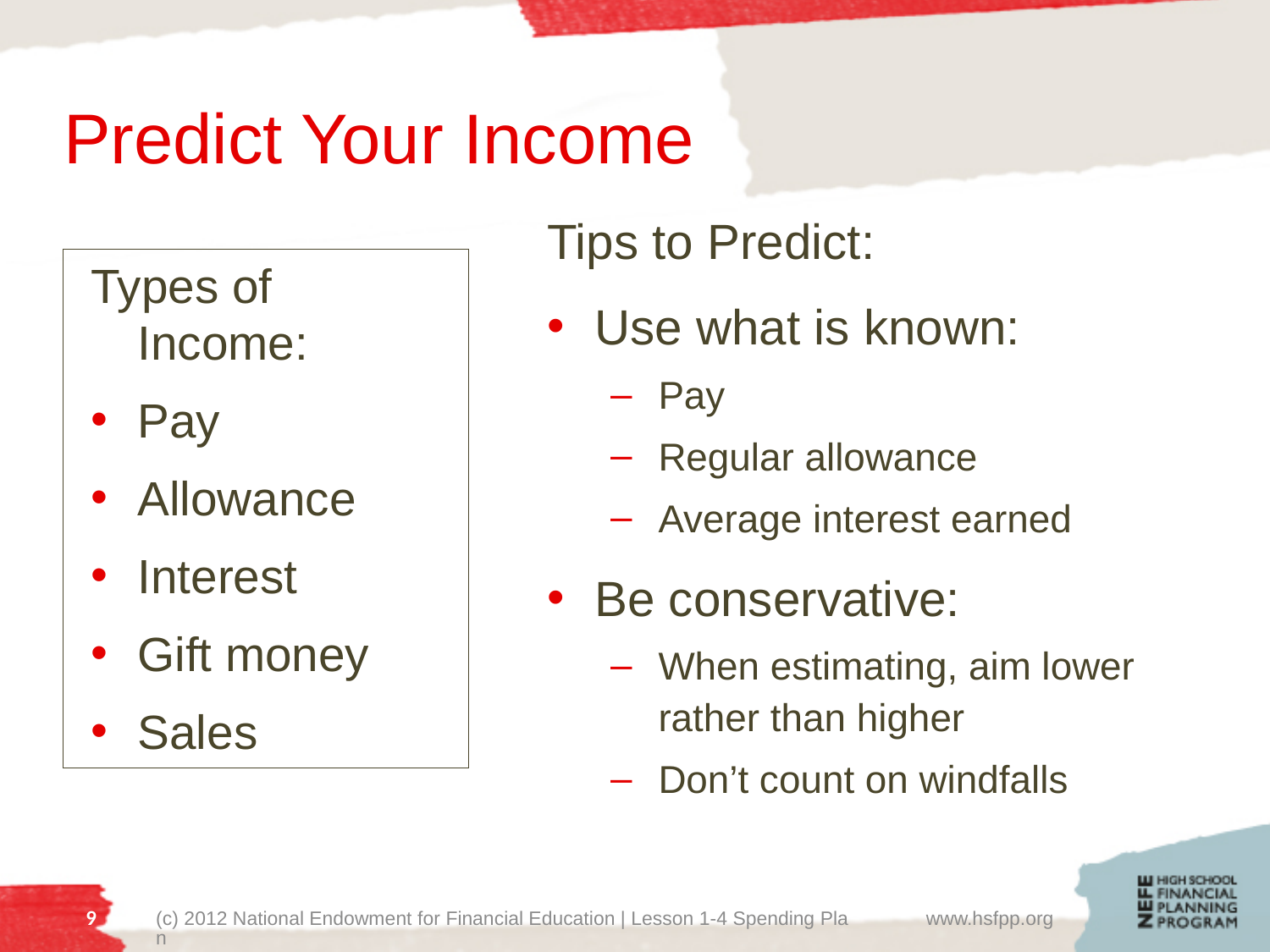

# Predict Your Income
Tips to Predict:
Use what is known:
Pay
Regular allowance
Average interest earned
Be conservative:
When estimating, aim lower rather than higher
Don’t count on windfalls
Types of Income:
Pay
Allowance
Interest
Gift money
Sales
9
(c) 2012 National Endowment for Financial Education | Lesson 1-4 Spending Plan
www.hsfpp.org